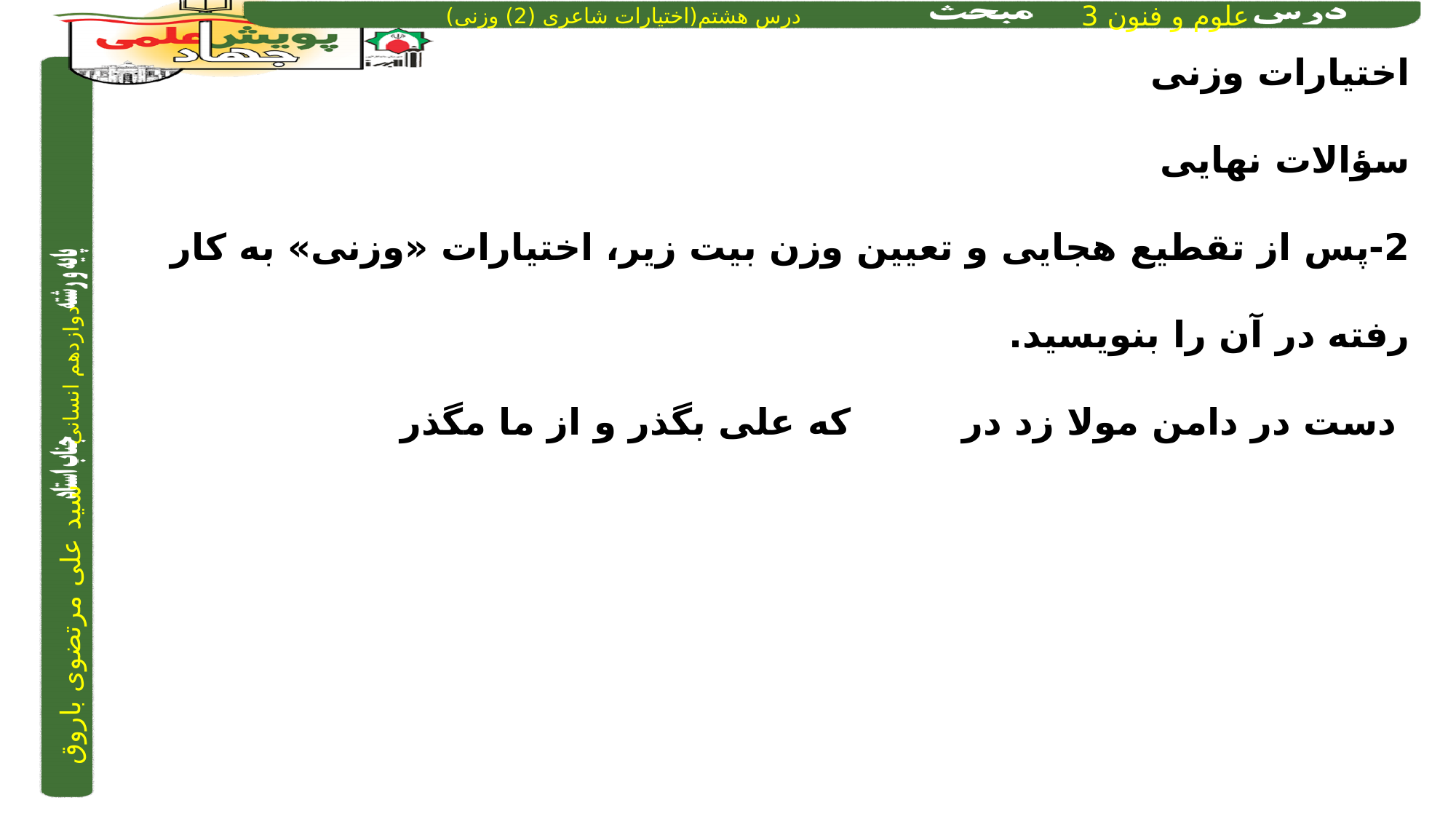

اختیارات وزنی
سؤالات نهایی
2-پس از تقطیع‌ هجایی و تعیین وزن بیت زیر، اختیارات «وزنی» به کار رفته در آن را بنویسید.
 دست در دامن مولا زد در	 	 که علی بگذر و از ما مگذر